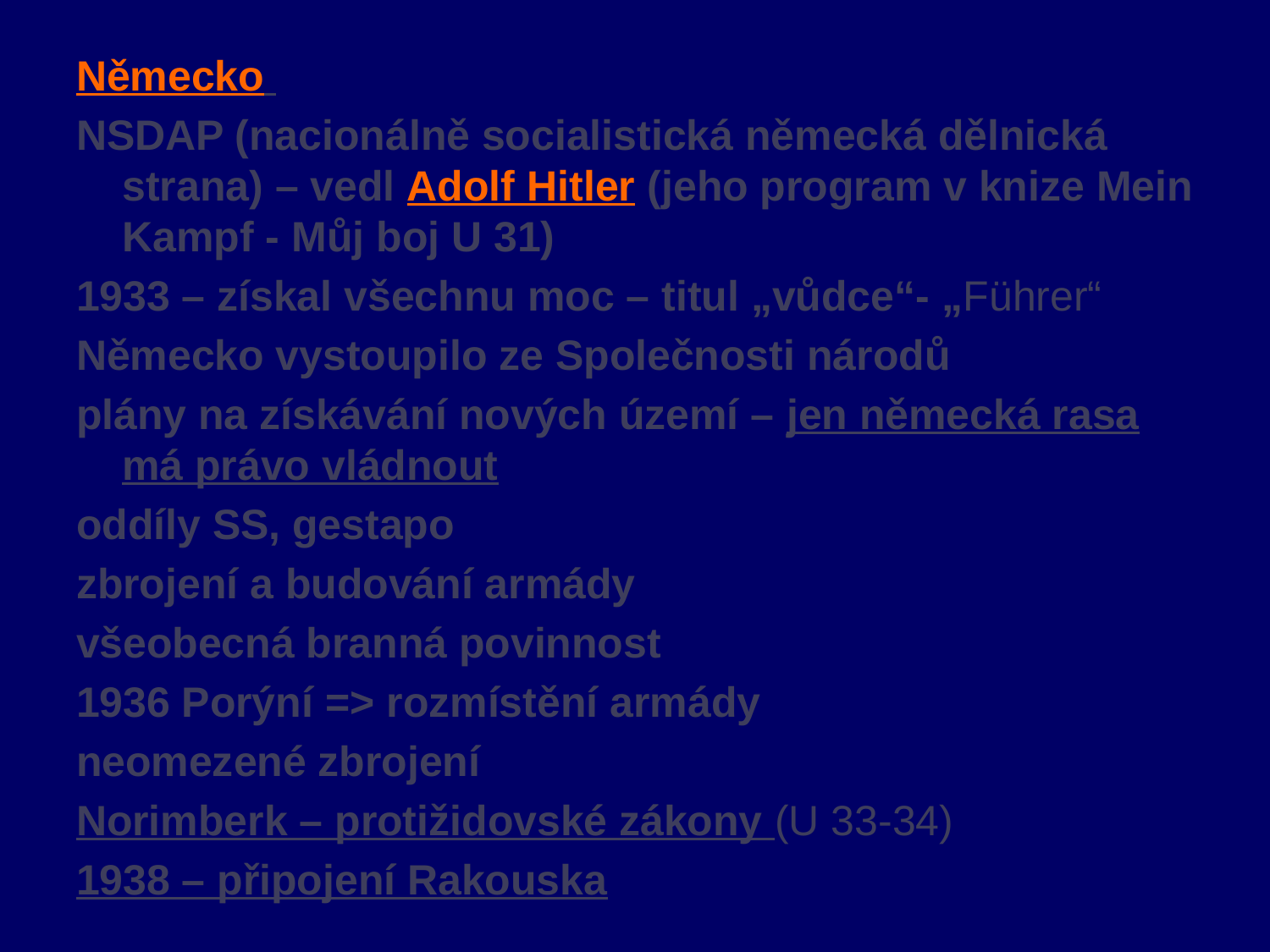

Německo
NSDAP (nacionálně socialistická německá dělnická strana) – vedl Adolf Hitler (jeho program v knize Mein Kampf - Můj boj U 31)
1933 – získal všechnu moc – titul „vůdce“- „Führer“
Německo vystoupilo ze Společnosti národů
plány na získávání nových území – jen německá rasa má právo vládnout
oddíly SS, gestapo
zbrojení a budování armády
všeobecná branná povinnost
1936 Porýní => rozmístění armády
neomezené zbrojení
Norimberk – protižidovské zákony (U 33-34)
1938 – připojení Rakouska